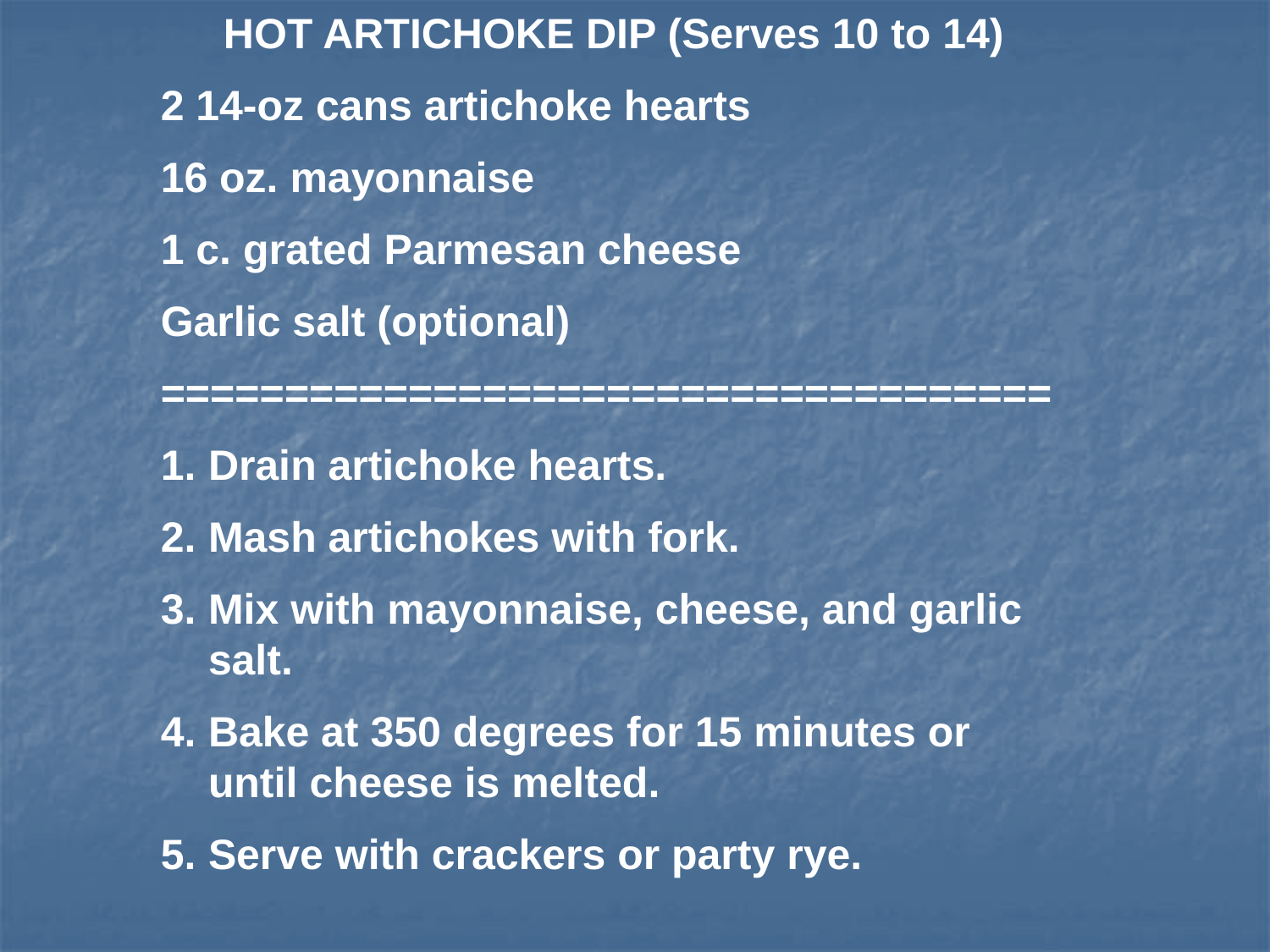

HOT ARTICHOKE DIP (Serves 10 to 14)
2 14-oz cans artichoke hearts
16 oz. mayonnaise
1 c. grated Parmesan cheese
Garlic salt (optional)
====================================
Drain artichoke hearts.
Mash artichokes with fork.
Mix with mayonnaise, cheese, and garlic salt.
Bake at 350 degrees for 15 minutes or until cheese is melted.
Serve with crackers or party rye.